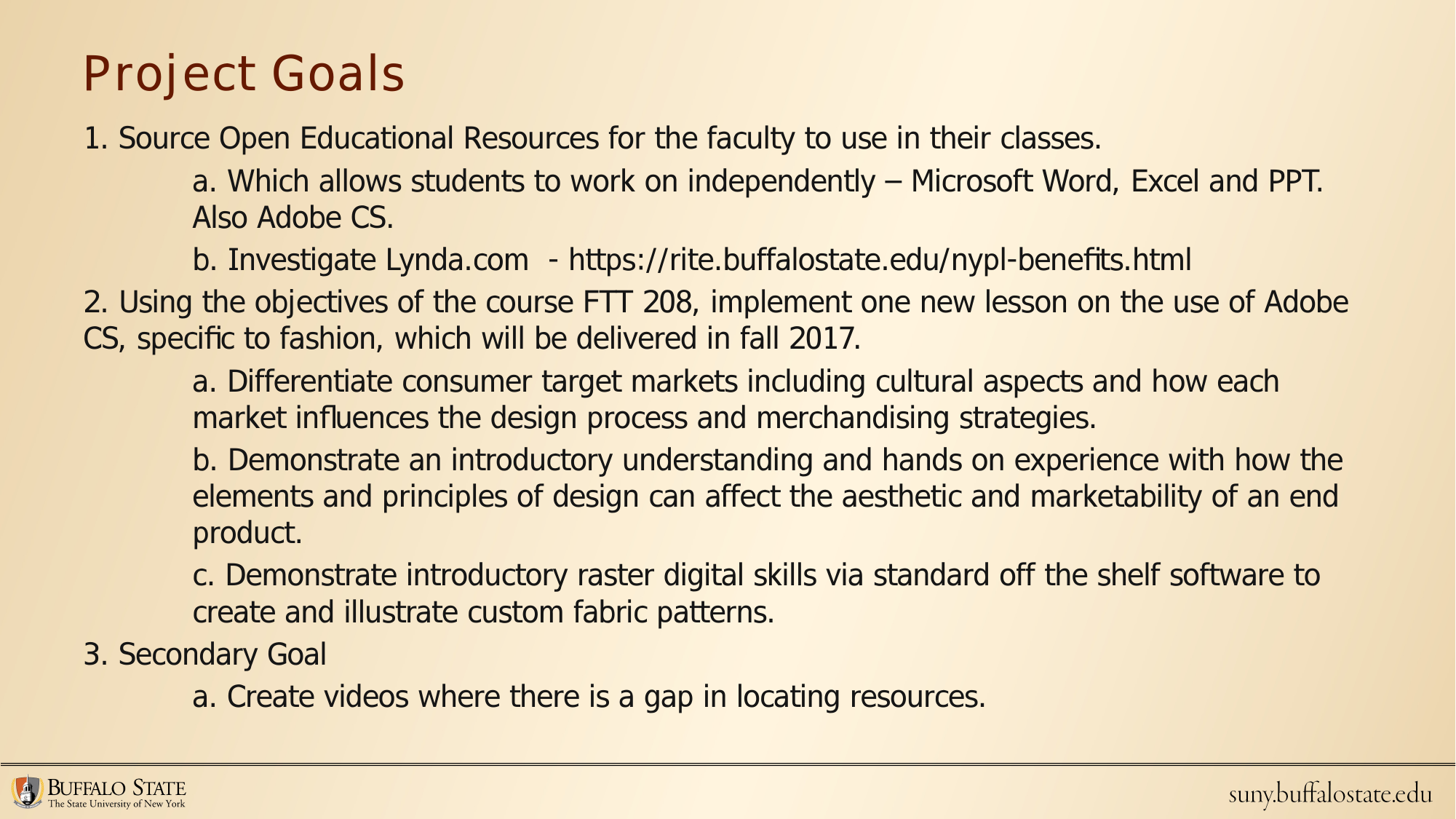

# Project Goals

1. Source Open Educational Resources for the faculty to use in their classes.
	a. Which allows students to work on independently – Microsoft Word, Excel and PPT. 	Also Adobe CS.
	b. Investigate Lynda.com  - https://rite.buffalostate.edu/nypl-benefits.html
2. Using the objectives of the course FTT 208, implement one new lesson on the use of Adobe CS, specific to fashion, which will be delivered in fall 2017.
	a. Differentiate consumer target markets including cultural aspects and how each 	market influences the design process and merchandising strategies.
	b. Demonstrate an introductory understanding and hands on experience with how the 	elements and principles of design can affect the aesthetic and marketability of an end 	product.
	c. Demonstrate introductory raster digital skills via standard off the shelf software to 	create and illustrate custom fabric patterns.
3. Secondary Goal
	a. Create videos where there is a gap in locating resources.